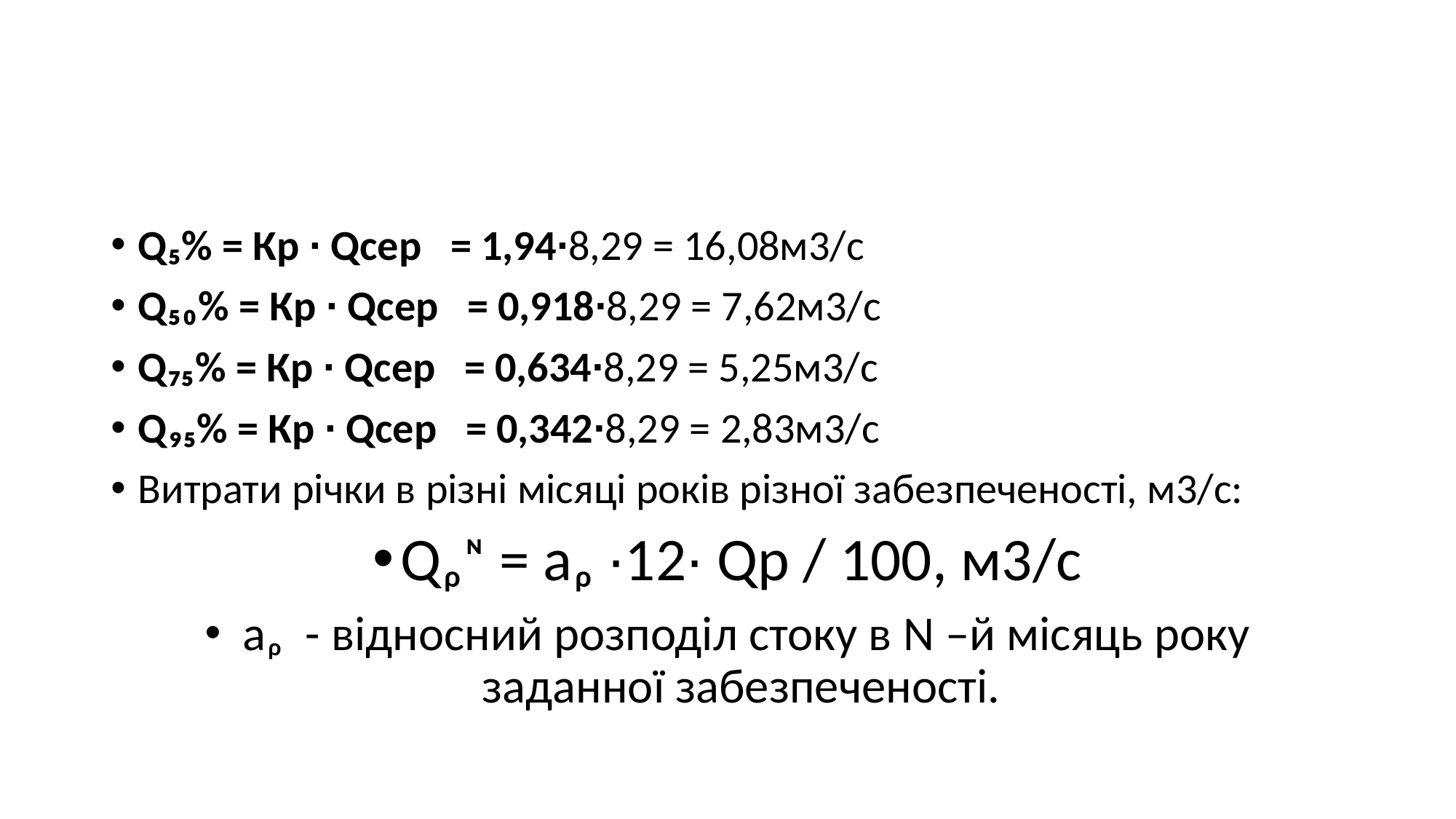

#
Q₅% = Кр ∙ Qсер   = 1,94∙8,29 = 16,08м3/с
Q₅₀% = Кр ∙ Qсер   = 0,918∙8,29 = 7,62м3/с
Q₇₅% = Кр ∙ Qсер   = 0,634∙8,29 = 5,25м3/с
Q₉₅% = Кр ∙ Qсер   = 0,342∙8,29 = 2,83м3/с
Витрати річки в різні місяці років різної забезпеченості, м3/с:
Qᵨᶰ = aᵨ ∙12∙ Qр / 100, м3/с
 aᵨ  - відносний розподіл стоку в N –й місяць року заданної забезпеченості.